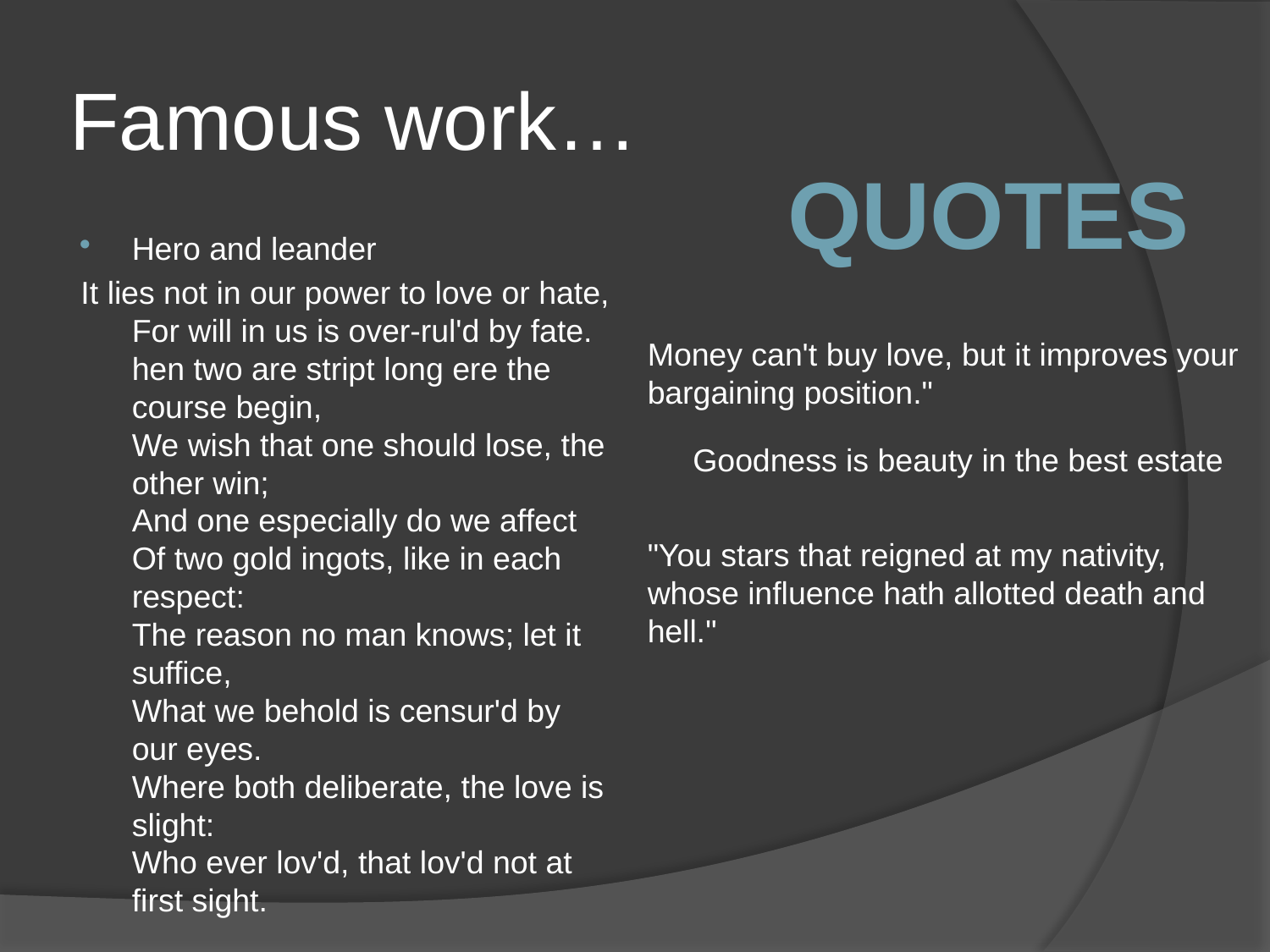

# Famous work…
Quotes
Hero and leander
It lies not in our power to love or hate,
For will in us is over-rul'd by fate.
hen two are stript long ere the course begin,
We wish that one should lose, the other win;
And one especially do we affect
Of two gold ingots, like in each respect:
The reason no man knows; let it suffice,
What we behold is censur'd by our eyes.
Where both deliberate, the love is slight:
Who ever lov'd, that lov'd not at first sight.

Money can't buy love, but it improves your bargaining position."
Goodness is beauty in the best estate
"You stars that reigned at my nativity, whose influence hath allotted death and hell."